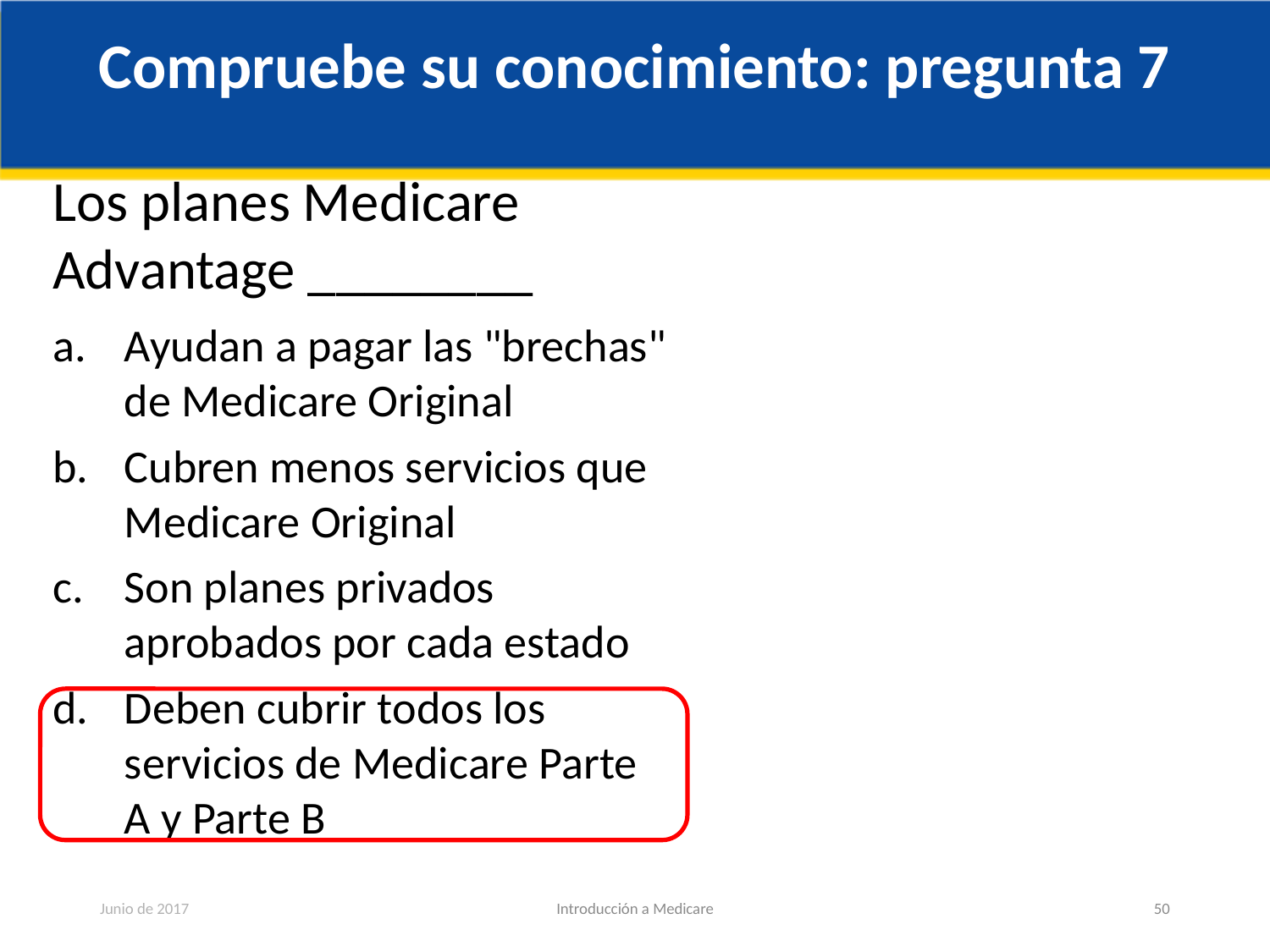

# Compruebe su conocimiento: pregunta 7
Los planes Medicare Advantage ________
Ayudan a pagar las "brechas" de Medicare Original
Cubren menos servicios que Medicare Original
Son planes privados aprobados por cada estado
Deben cubrir todos los servicios de Medicare Parte A y Parte B

Junio de 2017
Introducción a Medicare
50